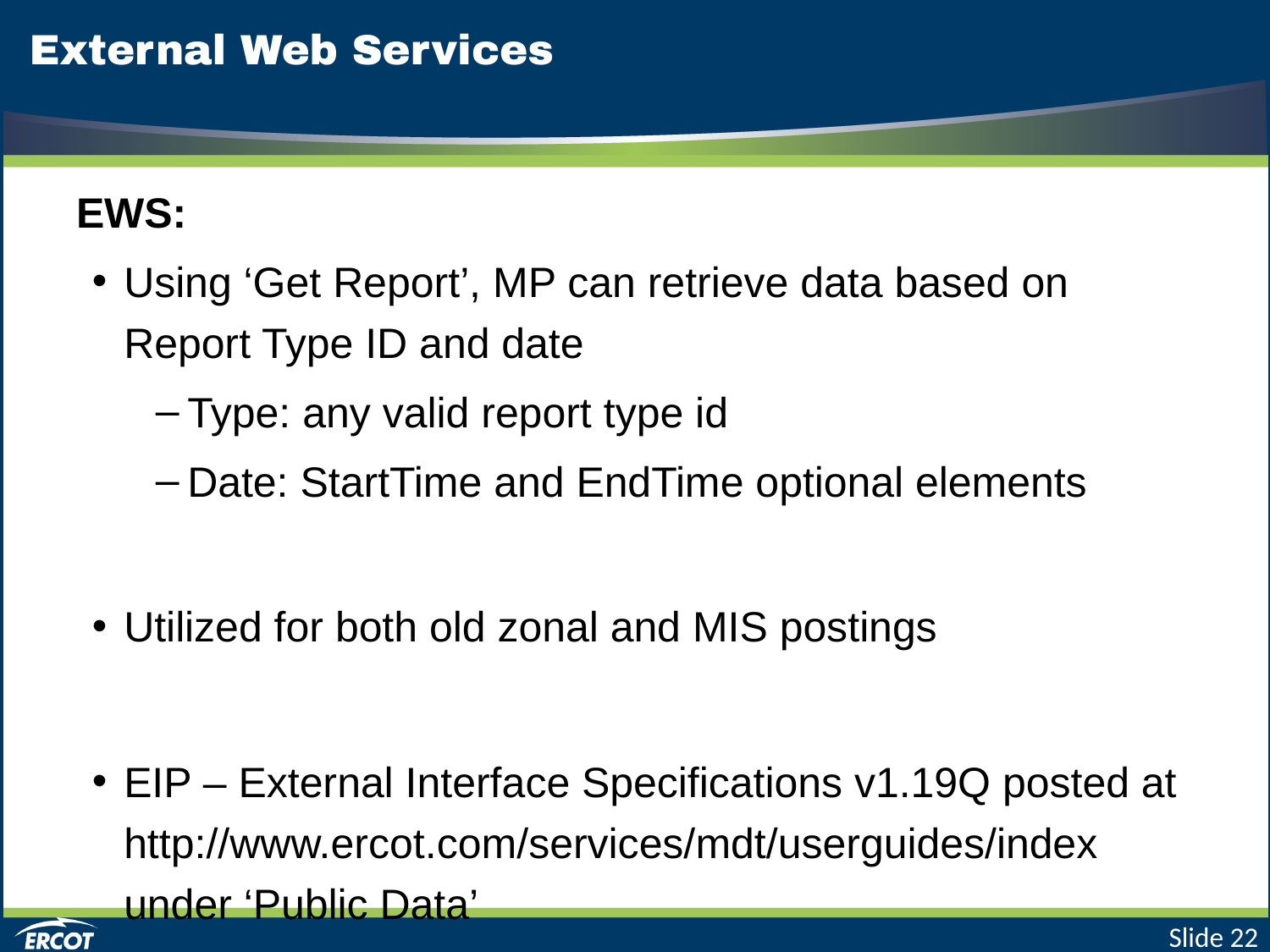

# External Web Services
EWS:
Using ‘Get Report’, MP can retrieve data based on Report Type ID and date
Type: any valid report type id
Date: StartTime and EndTime optional elements

Utilized for both old zonal and MIS postings

EIP – External Interface Specifications v1.19Q posted at http://www.ercot.com/services/mdt/userguides/index under ‘Public Data’